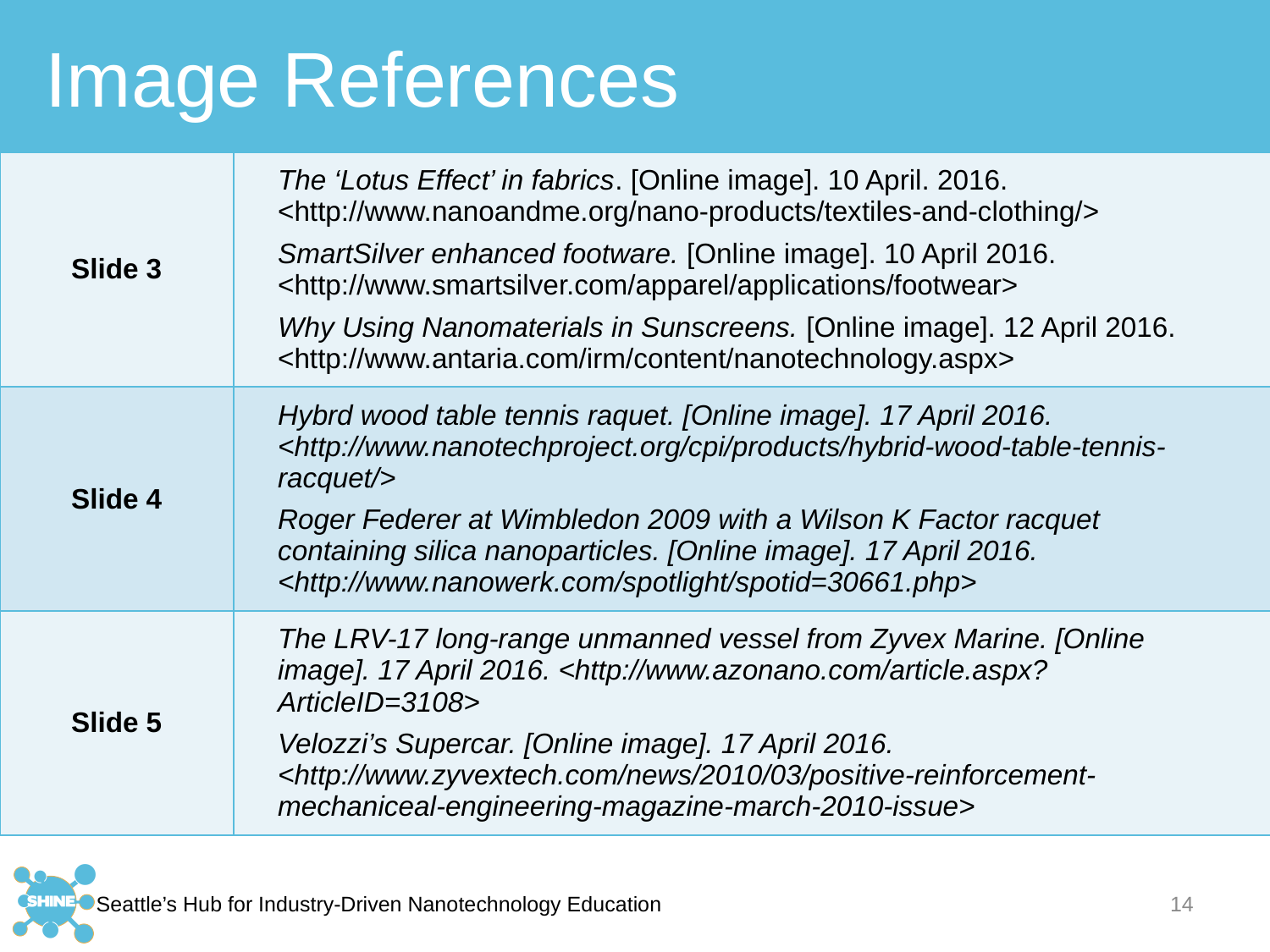

# Image References
| Slide 3 | The ‘Lotus Effect’ in fabrics. [Online image]. 10 April. 2016. <http://www.nanoandme.org/nano-products/textiles-and-clothing/> SmartSilver enhanced footware. [Online image]. 10 April 2016. <http://www.smartsilver.com/apparel/applications/footwear> Why Using Nanomaterials in Sunscreens. [Online image]. 12 April 2016. <http://www.antaria.com/irm/content/nanotechnology.aspx> |
| --- | --- |
| Slide 4 | Hybrd wood table tennis raquet. [Online image]. 17 April 2016. <http://www.nanotechproject.org/cpi/products/hybrid-wood-table-tennis-racquet/> Roger Federer at Wimbledon 2009 with a Wilson K Factor racquet containing silica nanoparticles. [Online image]. 17 April 2016. <http://www.nanowerk.com/spotlight/spotid=30661.php> |
| Slide 5 | The LRV-17 long-range unmanned vessel from Zyvex Marine. [Online image]. 17 April 2016. <http://www.azonano.com/article.aspx?ArticleID=3108> Velozzi’s Supercar. [Online image]. 17 April 2016. <http://www.zyvextech.com/news/2010/03/positive-reinforcement-mechaniceal-engineering-magazine-march-2010-issue> |
14